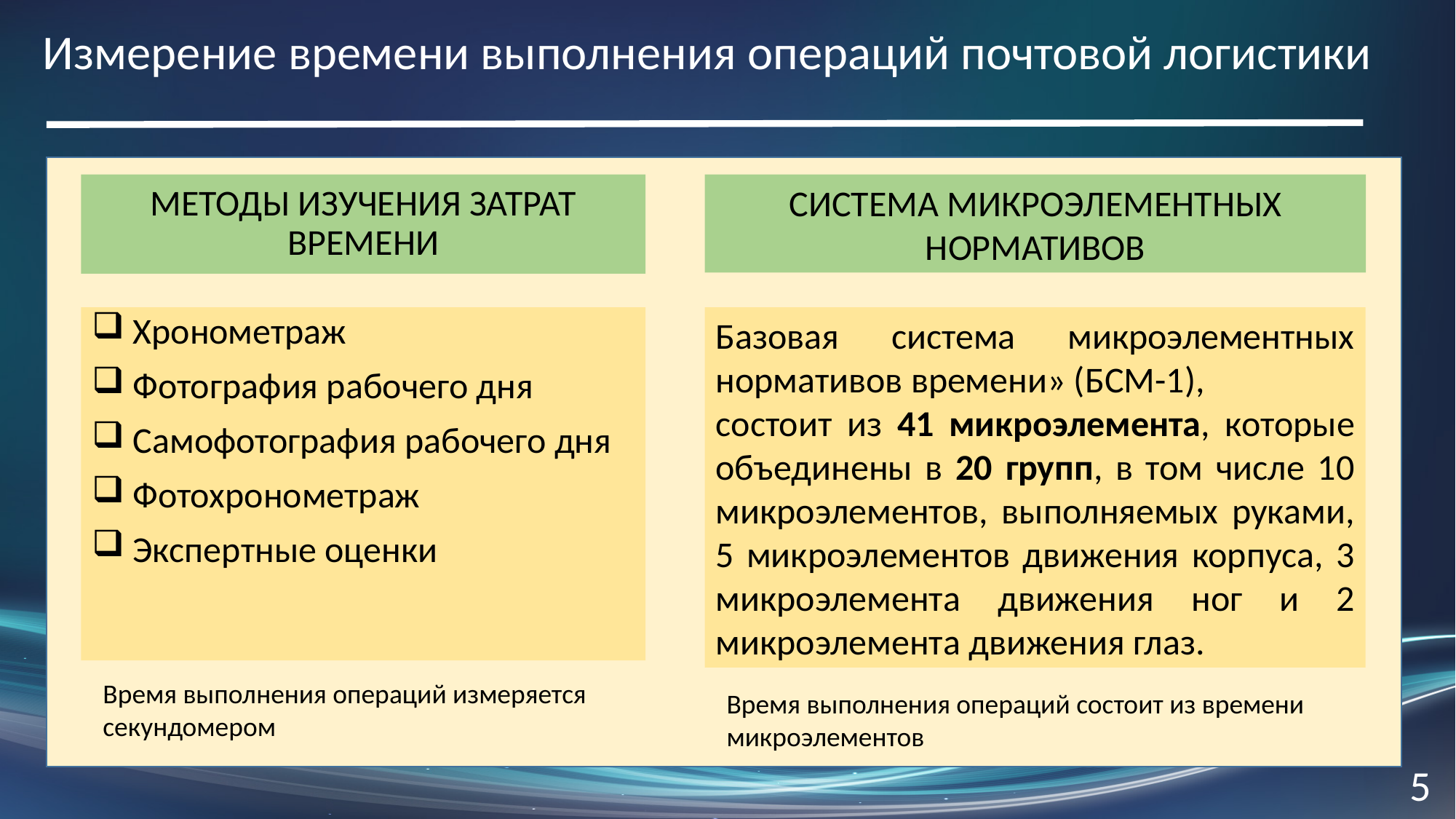

Измерение времени выполнения операций почтовой логистики

МЕТОДЫ ИЗУЧЕНИЯ ЗАТРАТ ВРЕМЕНИ
СИСТЕМА МИКРОЭЛЕМЕНТНЫХ НОРМАТИВОВ
Базовая система микроэлементных нормативов времени» (БСМ-1),
состоит из 41 микроэлемента, которые объединены в 20 групп, в том числе 10 микроэлементов, выполняемых руками, 5 микроэлементов движения корпуса, 3 микроэлемента движения ног и 2 микроэлемента движения глаз.
 Хронометраж
 Фотография рабочего дня
 Самофотография рабочего дня
 Фотохронометраж
 Экспертные оценки

Время выполнения операций измеряется секундомером
Время выполнения операций состоит из времени микроэлементов
5